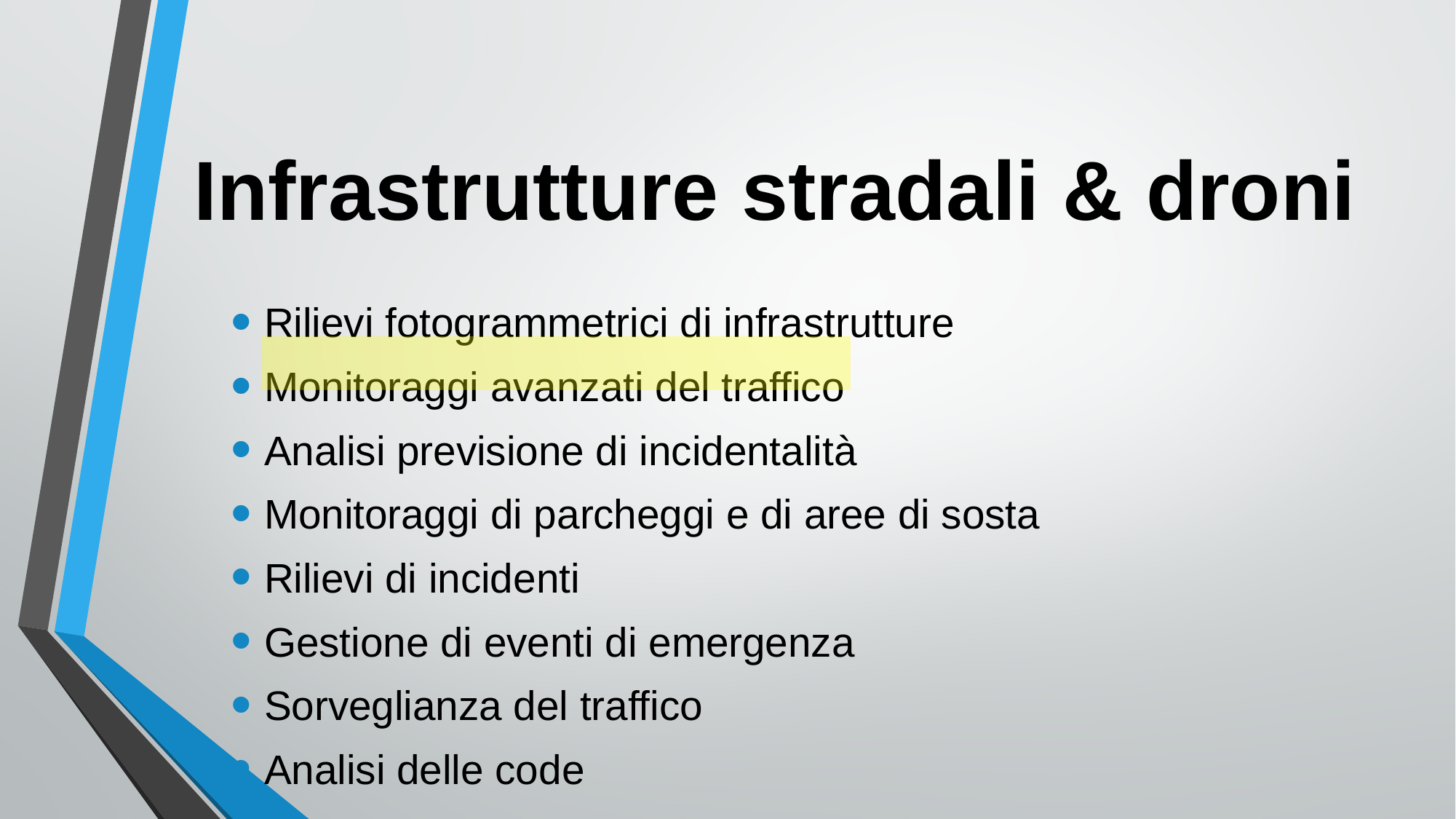

# Infrastrutture stradali & droni
Rilievi fotogrammetrici di infrastrutture
Monitoraggi avanzati del traffico
Analisi previsione di incidentalità
Monitoraggi di parcheggi e di aree di sosta
Rilievi di incidenti
Gestione di eventi di emergenza
Sorveglianza del traffico
Analisi delle code